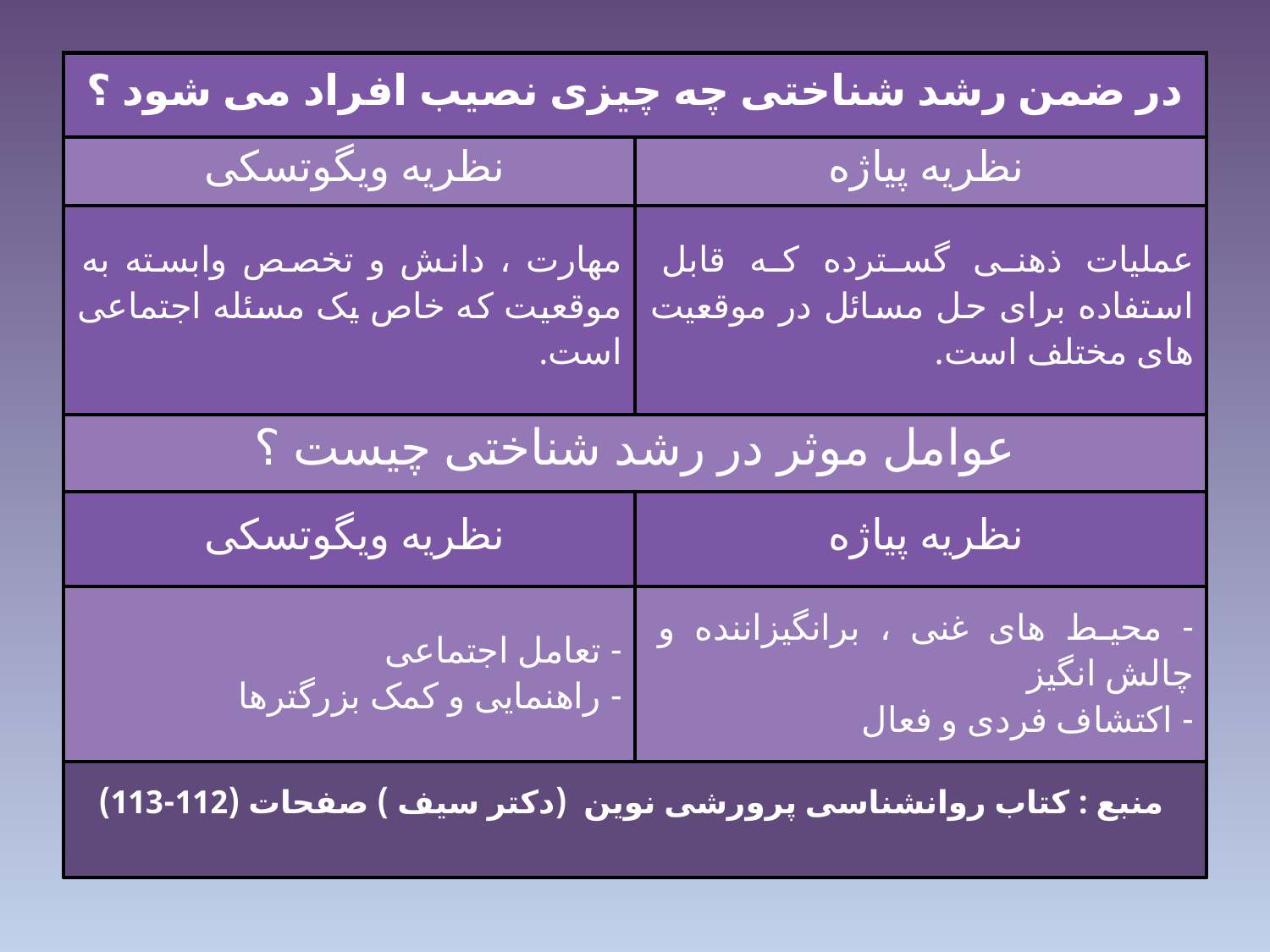

| در ضمن رشد شناختی چه چیزی نصیب افراد می شود ؟ |  |
| --- | --- |
| نظریه ویگوتسکی | نظریه پیاژه |
| مهارت ، دانش و تخصص وابسته به موقعیت که خاص یک مس‍‍ئله اجتماعی است. | عملیات ذهنی گسترده که قابل استفاده برای حل مسائل در موقعیت های مختلف است. |
| عوامل موثر در رشد شناختی چیست ؟ |  |
| نظریه ویگوتسکی | نظریه پیاژه |
| - تعامل اجتماعی - راهنمایی و کمک بزرگترها | - محیط های غنی ، برانگیزاننده و چالش انگیز - اکتشاف فردی و فعال |

منبع : کتاب روانشناسی پرورشی نوین  (دکتر سیف ) صفحات (112-113)